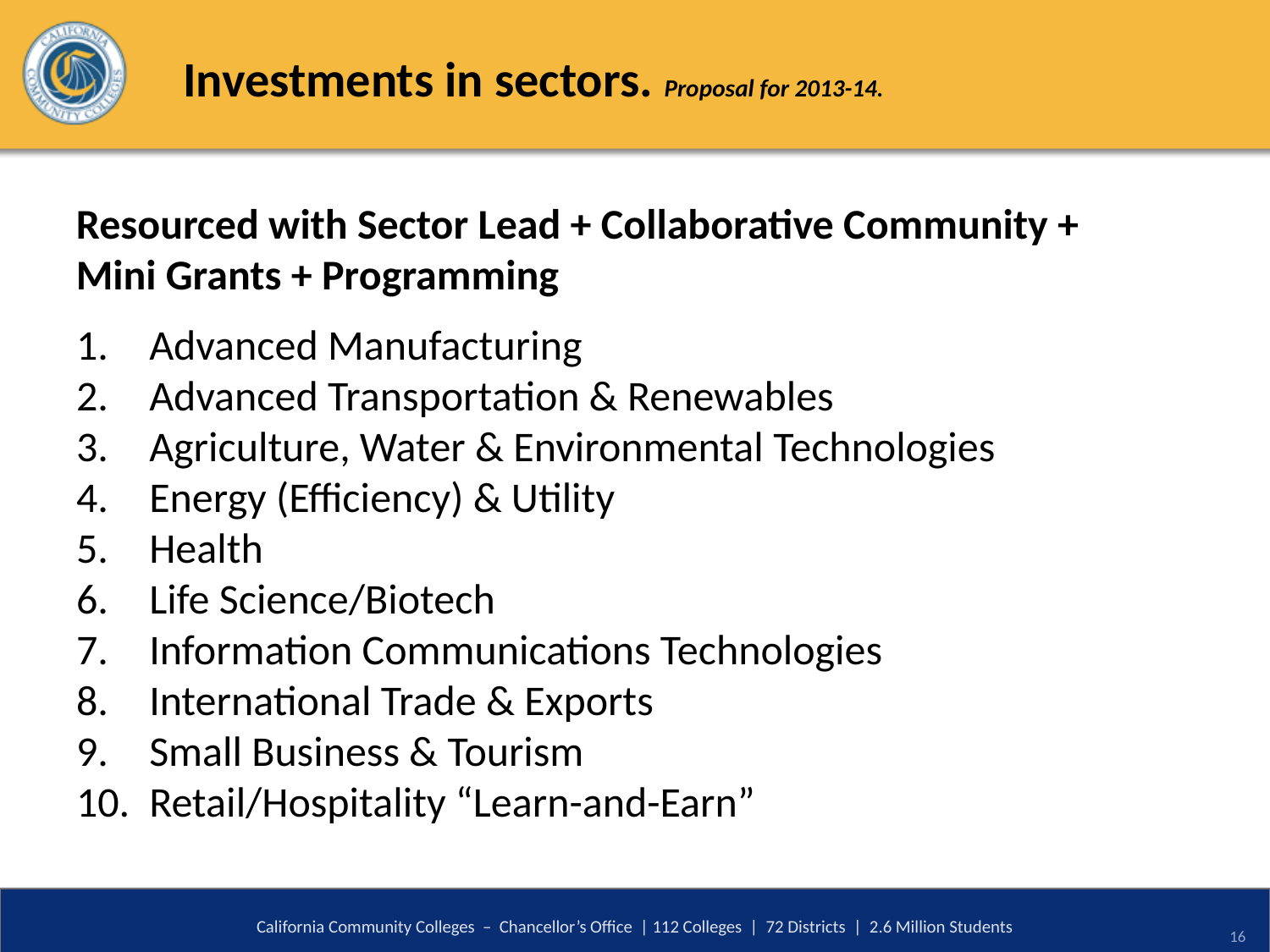

# Investments in sectors. Proposal for 2013-14.
Resourced with Sector Lead + Collaborative Community +
Mini Grants + Programming
 Advanced Manufacturing
 Advanced Transportation & Renewables
 Agriculture, Water & Environmental Technologies
 Energy (Efficiency) & Utility
 Health
 Life Science/Biotech
 Information Communications Technologies
 International Trade & Exports
 Small Business & Tourism
 Retail/Hospitality “Learn-and-Earn”

California Community Colleges  –  Chancellor’s Office  | 112 Colleges  |  72 Districts  |  2.6 Million Students